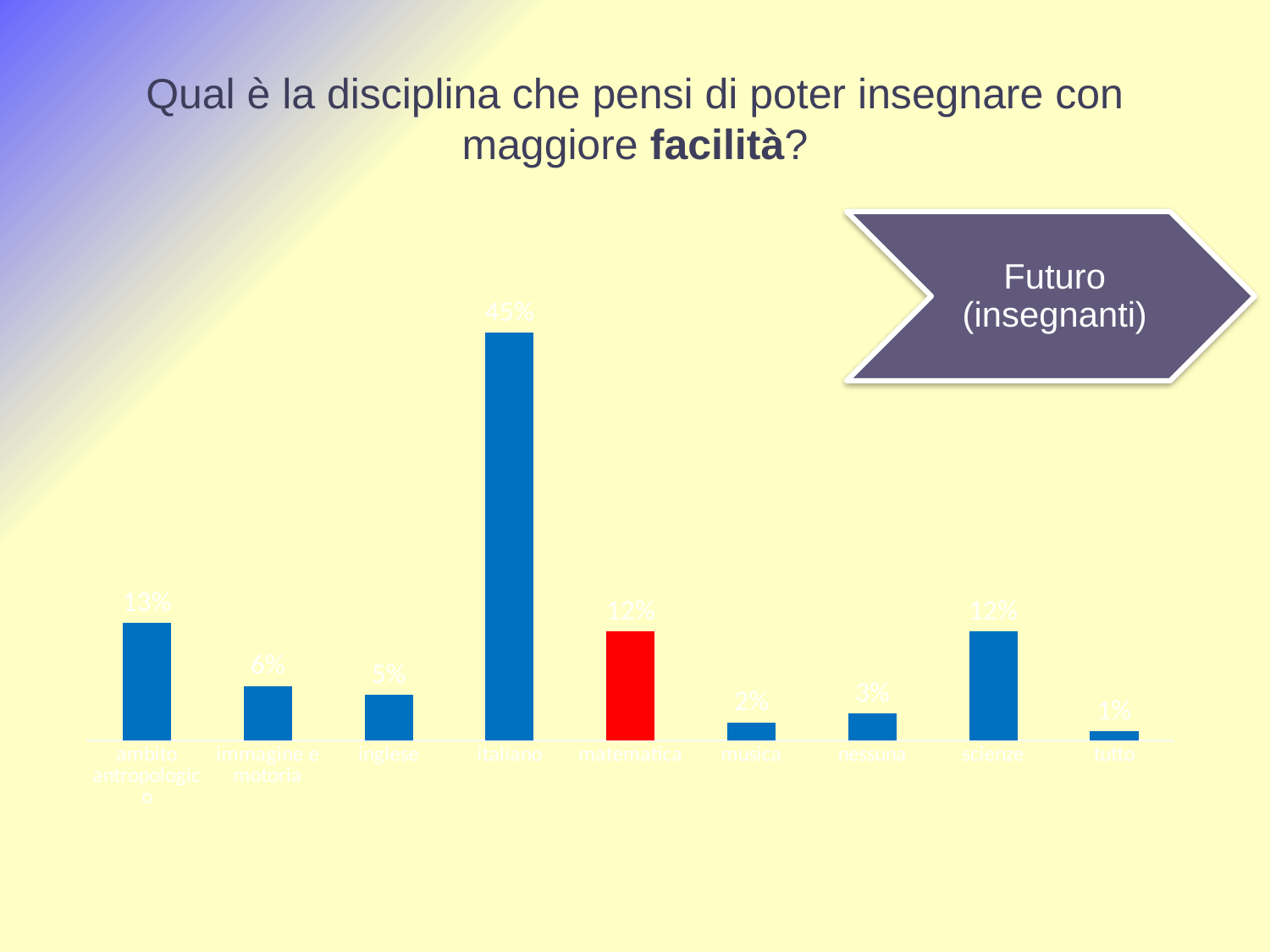

# Qual è la disciplina che pensi di poter insegnare con maggiore facilità?

Futuro (insegnanti)

### Chart

| Category |  |
|---|---|
| ambito antropologico | 0.13 |
| immagine e motoria | 0.06 |
| inglese | 0.05 |
| italiano | 0.45 |
| matematica | 0.12 |
| musica | 0.02 |
| nessuna | 0.03 |
| scienze | 0.12 |
| tutto | 0.01 |